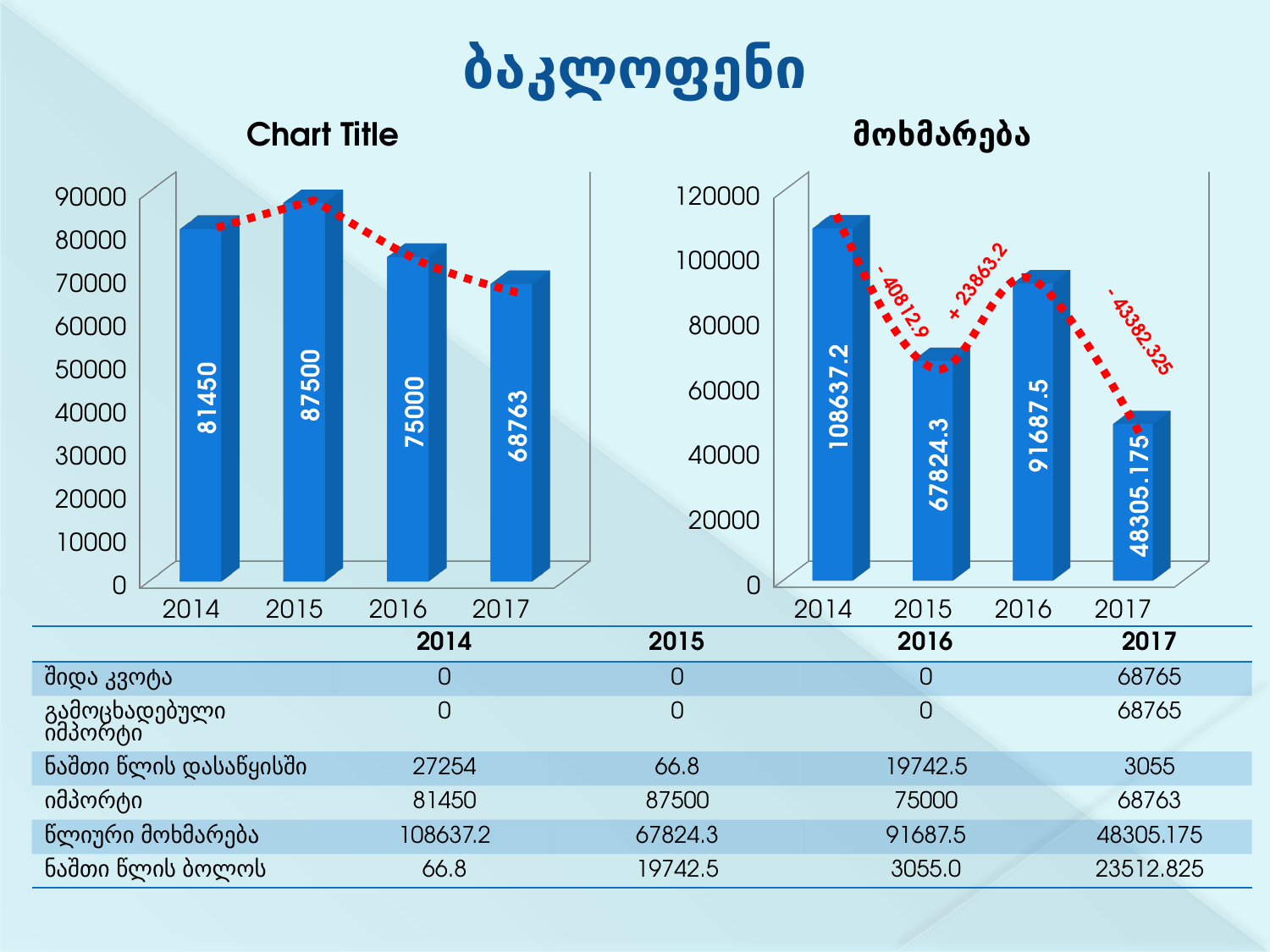

# ბაკლოფენი

[unsupported chart]

[unsupported chart]

+ 23863.2
- 40812.9
|  | 2014 | 2015 | 2016 | 2017 |
| --- | --- | --- | --- | --- |
| შიდა კვოტა | 0 | 0 | 0 | 68765 |
| გამოცხადებული იმპორტი | 0 | 0 | 0 | 68765 |
| ნაშთი წლის დასაწყისში | 27254 | 66.8 | 19742.5 | 3055 |
| იმპორტი | 81450 | 87500 | 75000 | 68763 |
| წლიური მოხმარება | 108637.2 | 67824.3 | 91687.5 | 48305.175 |
| ნაშთი წლის ბოლოს | 66.8 | 19742.5 | 3055.0 | 23512.825 |